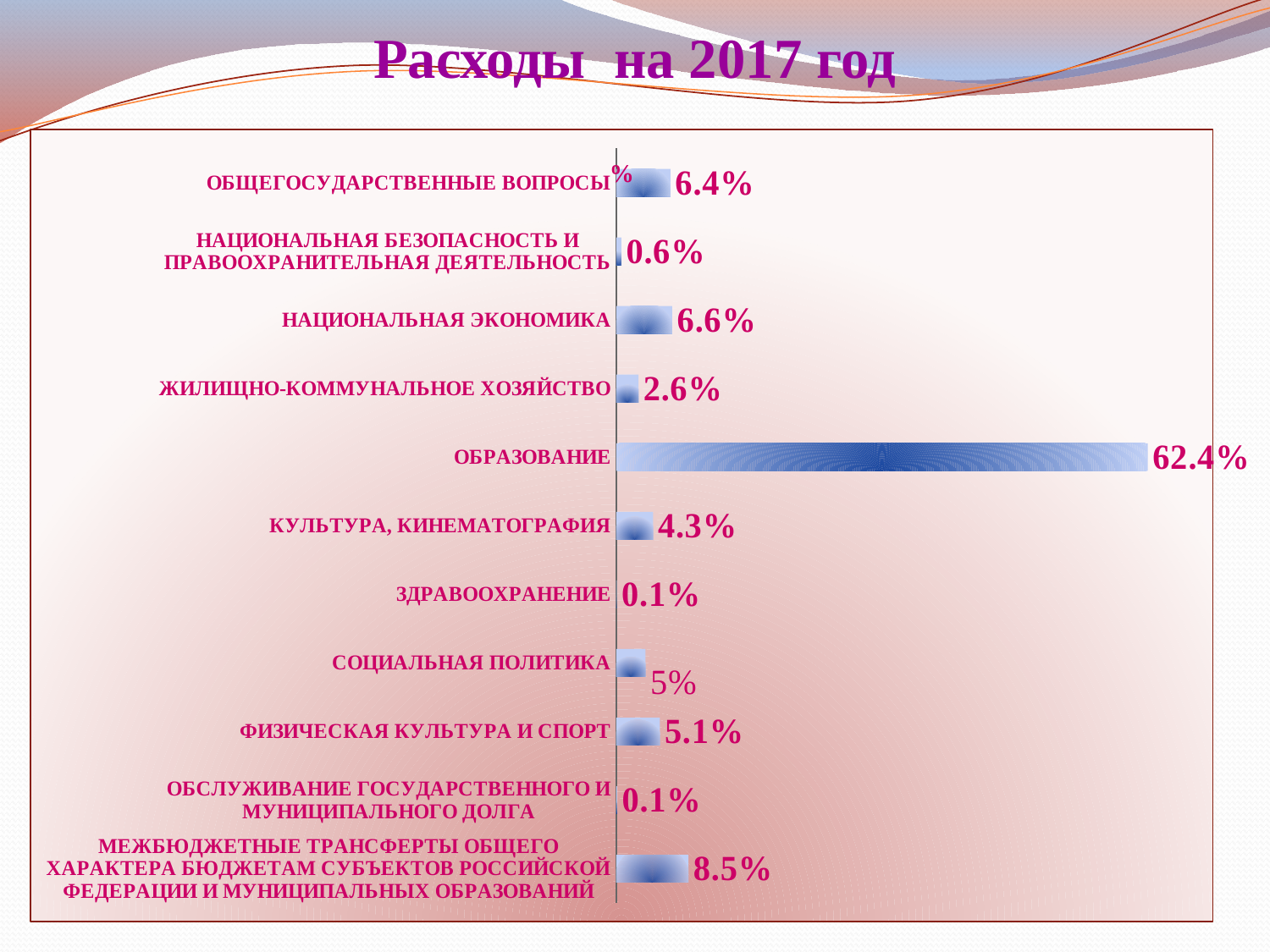

# Расходы  на 2017 год

### Chart:

| Category | % |
|---|---|
| МЕЖБЮДЖЕТНЫЕ ТРАНСФЕРТЫ ОБЩЕГО ХАРАКТЕРА БЮДЖЕТАМ СУБЪЕКТОВ РОССИЙСКОЙ ФЕДЕРАЦИИ И МУНИЦИПАЛЬНЫХ ОБРАЗОВАНИЙ | 0.08487346898505303 |
| ОБСЛУЖИВАНИЕ ГОСУДАРСТВЕННОГО И МУНИЦИПАЛЬНОГО ДОЛГА | 0.001005728984299716 |
| ФИЗИЧЕСКАЯ КУЛЬТУРА И СПОРТ | 0.051111297841459194 |
| СОЦИАЛЬНАЯ ПОЛИТИКА | 0.034235668349402115 |
| ЗДРАВООХРАНЕНИЕ | 0.0005692426051136391 |
| КУЛЬТУРА, КИНЕМАТОГРАФИЯ | 0.04331458503647251 |
| ОБРАЗОВАНИЕ | 0.6238964827293958 |
| ЖИЛИЩНО-КОММУНАЛЬНОЕ ХОЗЯЙСТВО | 0.02599392046886281 |
| НАЦИОНАЛЬНАЯ ЭКОНОМИКА | 0.06550081557077657 |
| НАЦИОНАЛЬНАЯ БЕЗОПАСНОСТЬ И ПРАВООХРАНИТЕЛЬНАЯ ДЕЯТЕЛЬНОСТЬ | 0.005918111635213248 |
| ОБЩЕГОСУДАРСТВЕННЫЕ ВОПРОСЫ | 0.06358067779395157 |